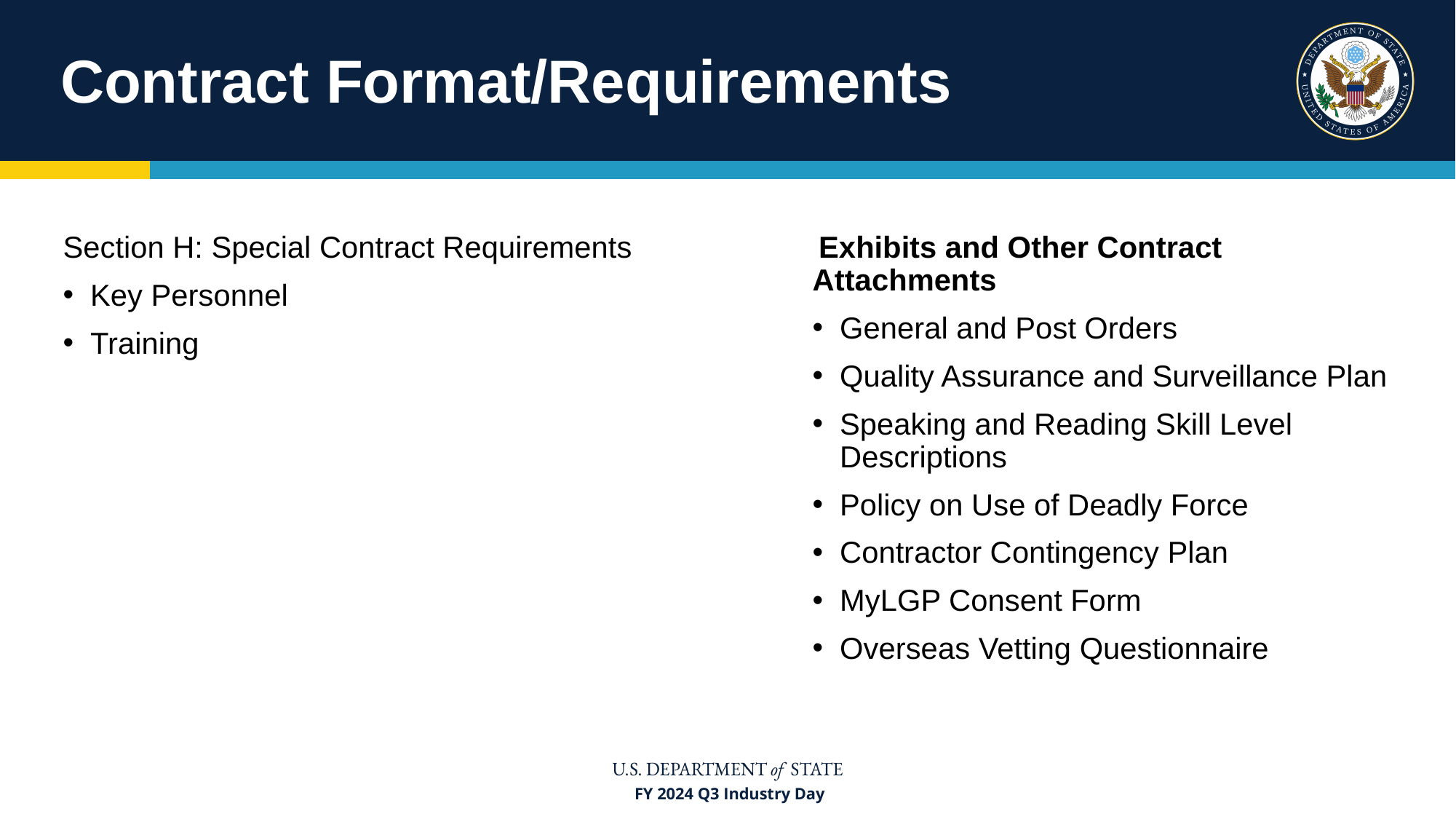

# Contract Format/Requirements
Section H: Special Contract Requirements
Key Personnel
Training

 Exhibits and Other Contract Attachments
General and Post Orders
Quality Assurance and Surveillance Plan
Speaking and Reading Skill Level Descriptions
Policy on Use of Deadly Force
Contractor Contingency Plan
MyLGP Consent Form
Overseas Vetting Questionnaire